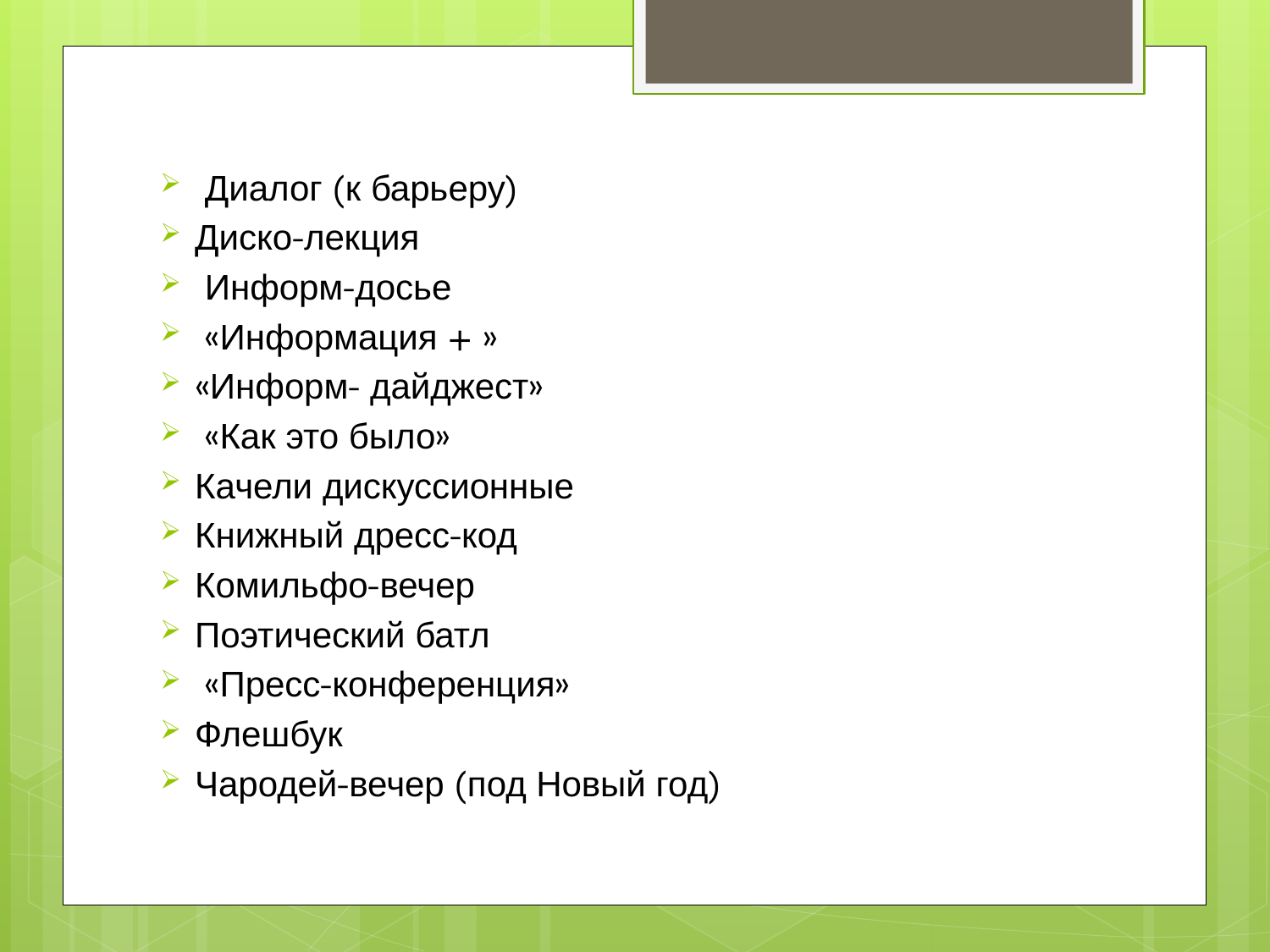

Диалог (к барьеру)
Диско-лекция
 Информ-досье
 «Информация + »
«Информ- дайджест»
 «Как это было»
Качели дискуссионные
Книжный дресс-код
Комильфо-вечер
Поэтический батл
 «Пресс-конференция»
Флешбук
Чародей-вечер (под Новый год)